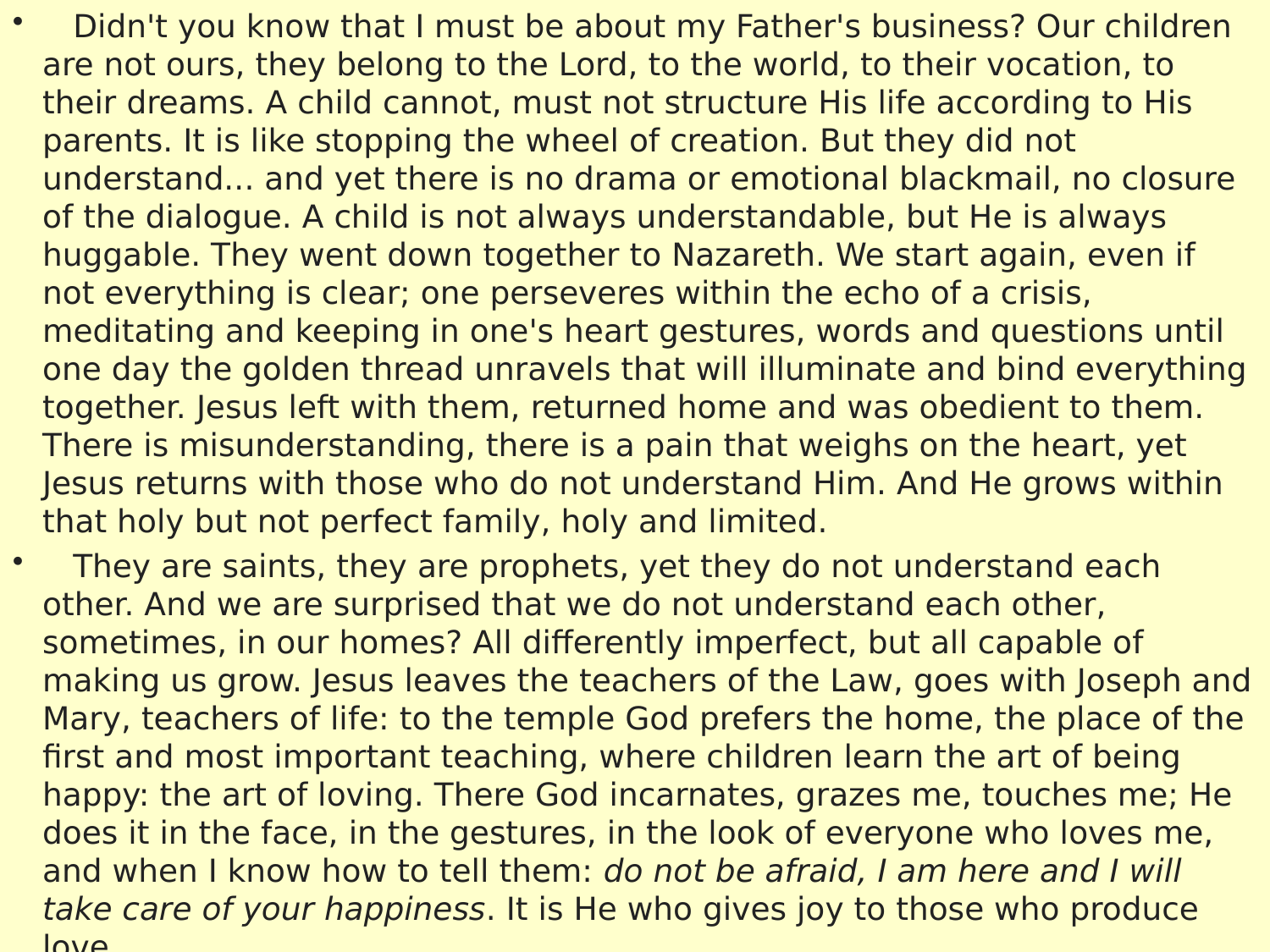

Didn't you know that I must be about my Father's business? Our children are not ours, they belong to the Lord, to the world, to their vocation, to their dreams. A child cannot, must not structure His life according to His parents. It is like stopping the wheel of creation. But they did not understand... and yet there is no drama or emotional blackmail, no closure of the dialogue. A child is not always understandable, but He is always huggable. They went down together to Nazareth. We start again, even if not everything is clear; one perseveres within the echo of a crisis, meditating and keeping in one's heart gestures, words and questions until one day the golden thread unravels that will illuminate and bind everything together. Jesus left with them, returned home and was obedient to them. There is misunderstanding, there is a pain that weighs on the heart, yet Jesus returns with those who do not understand Him. And He grows within that holy but not perfect family, holy and limited.
   They are saints, they are prophets, yet they do not understand each other. And we are surprised that we do not understand each other, sometimes, in our homes? All differently imperfect, but all capable of making us grow. Jesus leaves the teachers of the Law, goes with Joseph and Mary, teachers of life: to the temple God prefers the home, the place of the first and most important teaching, where children learn the art of being happy: the art of loving. There God incarnates, grazes me, touches me; He does it in the face, in the gestures, in the look of everyone who loves me, and when I know how to tell them: do not be afraid, I am here and I will take care of your happiness. It is He who gives joy to those who produce love.